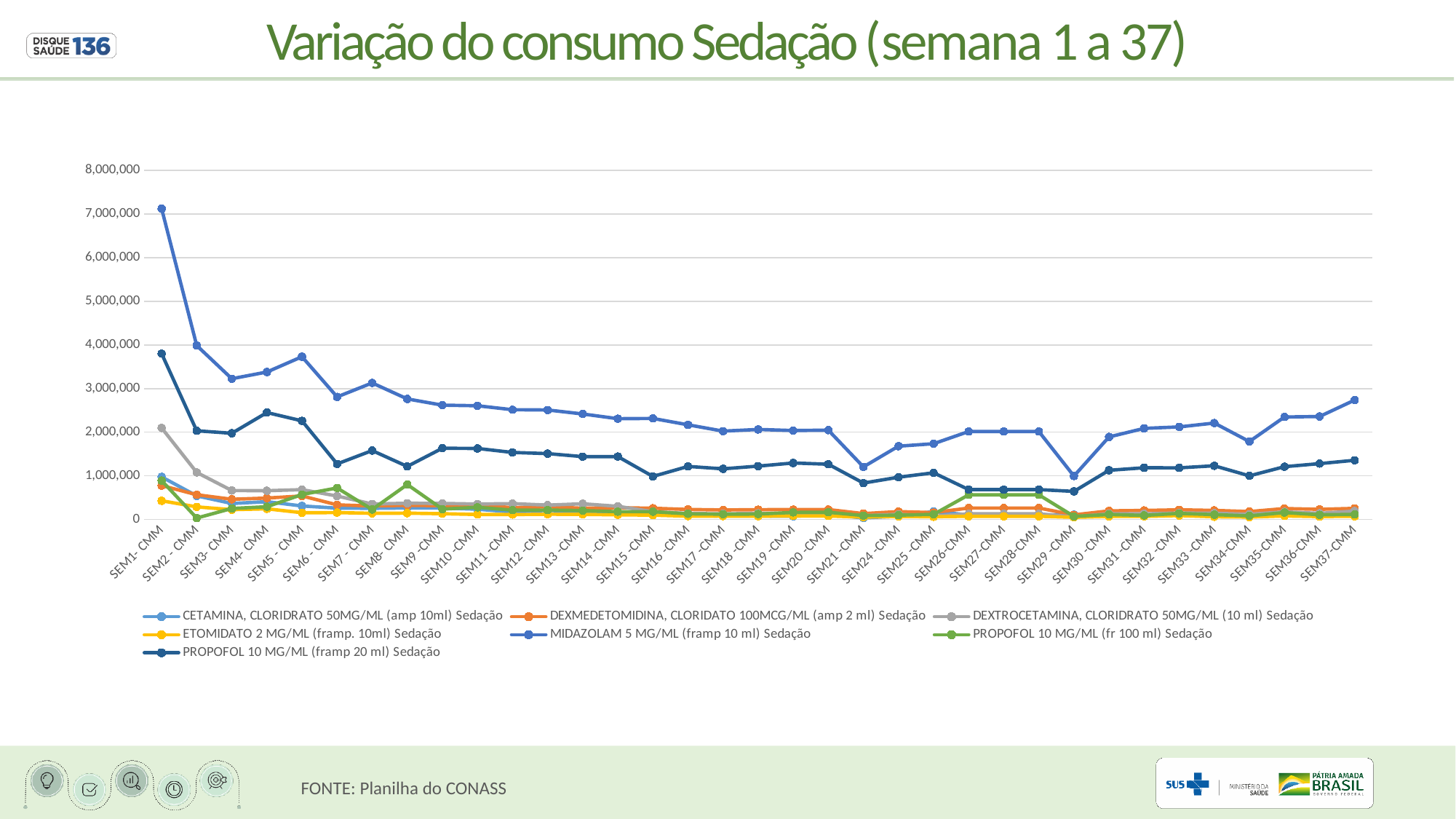

Variação do consumo Sedação (semana 1 a 37)

### Chart

| Category | CETAMINA, CLORIDRATO 50MG/ML (amp 10ml) | DEXMEDETOMIDINA, CLORIDATO 100MCG/ML (amp 2 ml) | DEXTROCETAMINA, CLORIDRATO 50MG/ML (10 ml) | ETOMIDATO 2 MG/ML (framp. 10ml) | MIDAZOLAM 5 MG/ML (framp 10 ml) | PROPOFOL 10 MG/ML (fr 100 ml) | PROPOFOL 10 MG/ML (framp 20 ml) |
|---|---|---|---|---|---|---|---|
| SEM1- CMM | 975917.0 | 777123.0 | 2097417.0 | 428633.0 | 7119911.0 | 891217.0 | 3800067.0 |
| SEM2 - CMM | 541231.0 | 566375.0 | 1077599.0 | 289376.0 | 3986091.0 | 32615.0 | 2032554.0 |
| SEM3- CMM | 367241.344684035 | 463058.79705971596 | 663696.718324559 | 224576.448140967 | 3225559.464620472 | 252820.41293309402 | 1975551.850090912 |
| SEM4- CMM | 408132.0 | 490830.0 | 658977.0 | 244452.0 | 3379052.0 | 291628.0 | 2450050.0 |
| SEM5 - CMM | 309652.0 | 538918.0 | 683580.0 | 155187.0 | 3730432.0 | 572385.0 | 2259792.0 |
| SEM6 - CMM | 260710.0 | 335770.0 | 537282.0 | 158497.0 | 2809061.83 | 722743.8300000001 | 1273311.0 |
| SEM7 - CMM | 255557.77878245 | 308744.937969629 | 355331.271169837 | 142383.237767098 | 3129040.3401163537 | 228648.788846365 | 1578910.120621292 |
| SEM8- CMM | 264701.0 | 325463.0 | 372857.637 | 145701.69 | 2762993.866 | 801112.0 | 1215782.0 |
| SEM9 -CMM | 263826.0 | 314231.0 | 368032.0 | 132398.0 | 2620343.0 | 238014.0 | 1632892.0 |
| SEM10 -CMM | 234423.0 | 335092.0 | 354059.0 | 115126.0 | 2606165.0 | 278869.0 | 1627387.0 |
| SEM11 -CMM | 172182.0 | 270825.0 | 363448.0 | 113025.0 | 2514372.0 | 213990.0 | 1535865.0 |
| SEM12 -CMM | 208913.0 | 291013.0 | 329052.0 | 120631.0 | 2508629.0 | 216271.0 | 1509458.0 |
| SEM13 -CMM | 173401.0 | 258394.0 | 359838.0 | 116392.0 | 2417609.0 | 205139.0 | 1440049.0 |
| SEM14 -CMM | 162091.0 | 271644.0 | 301667.0 | 107020.0 | 2309418.0 | 179060.0 | 1441362.0 |
| SEM15 -CMM | 141284.0 | 257585.0 | 179230.0 | 99894.0 | 2315040.0 | 179060.0 | 986197.0 |
| SEM16 -CMM | 89950.0 | 230183.0 | 138818.0 | 76562.0 | 2169333.0 | 129672.0 | 1216225.0 |
| SEM17 -CMM | 79486.0 | 217740.0 | 129599.0 | 77986.0 | 2024784.0 | 121751.0 | 1160792.0 |
| SEM18 -CMM | 79860.0 | 225219.0 | 140095.0 | 75271.0 | 2062437.0 | 125050.0 | 1223176.0 |
| SEM19 -CMM | 73473.0 | 226331.0 | 135750.0 | 82372.0 | 2038318.0 | 162184.0 | 1294490.0 |
| SEM20 -CMM | 114156.0 | 228300.0 | 132114.0 | 80023.0 | 2046906.0 | 166124.0 | 1265737.0 |
| SEM21 -CMM | 36094.0 | 135635.0 | 88339.0 | 54165.0 | 1204892.0 | 88835.0 | 834761.0 |
| SEM24 -CMM | 76755.0 | 180733.0 | 118720.0 | 69018.0 | 1679206.0 | 98570.0 | 968519.0 |
| SEM25 -CMM | 182565.0 | 158148.0 | 75610.0 | 62415.0 | 1735650.0 | 117386.0 | 1070096.0 |
| SEM26-CMM | 106175.0 | 262421.0 | 129543.0 | 73134.0 | 2015032.0 | 564672.0 | 685022.0 |
| SEM27-CMM | 106175.0 | 262421.0 | 129543.0 | 73134.0 | 2015032.0 | 564672.0 | 685022.0 |
| SEM28-CMM | 106175.0 | 262421.0 | 129543.0 | 73134.0 | 2015032.0 | 564672.0 | 685022.0 |
| SEM29 -CMM | 111457.0 | 105997.0 | 59630.0 | 49333.0 | 995516.0 | 70936.0 | 643315.0 |
| SEM30 -CMM | 104975.0 | 197573.0 | 131367.0 | 70068.0 | 1891584.0 | 115017.0 | 1127477.0 |
| SEM31 -CMM | 102956.0 | 207511.0 | 129979.0 | 70745.0 | 2087273.0 | 93653.0 | 1185649.0 |
| SEM32 -CMM | 126955.0 | 221682.0 | 148573.0 | 89807.0 | 2120589.0 | 138987.0 | 1183751.0 |
| SEM33 -CMM | 79400.0 | 208357.0 | 142870.0 | 62602.0 | 2209128.0 | 110404.0 | 1230652.0 |
| SEM34-CMM | 62197.0 | 181692.0 | 118709.0 | 55243.0 | 1785595.0 | 83529.0 | 999788.0 |
| SEM35-CMM | 134919.0 | 250770.0 | 174965.0 | 81494.0 | 2348030.0 | 159161.0 | 1209981.0 |
| SEM36-CMM | 107639.0 | 232499.0 | 141707.0 | 66122.0 | 2359339.0 | 106672.0 | 1280084.0 |
| SEM37-CMM | 95733.0 | 254769.0 | 192526.0 | 74024.0 | 2736626.0 | 117064.0 | 1356278.0 |
FONTE: Planilha do CONASS